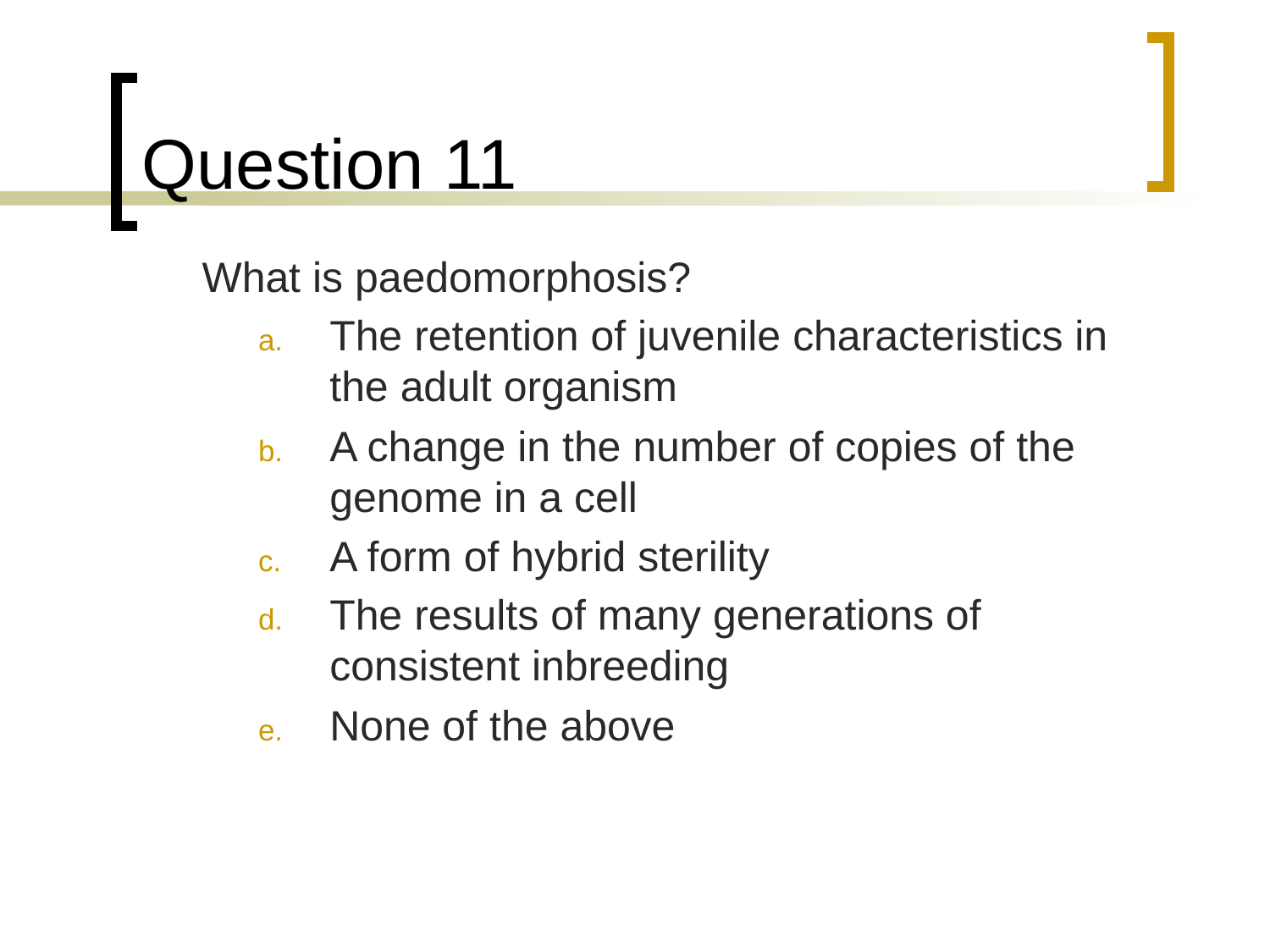

# Question 11
	What is paedomorphosis?
The retention of juvenile characteristics in the adult organism
A change in the number of copies of the genome in a cell
A form of hybrid sterility
The results of many generations of consistent inbreeding
None of the above